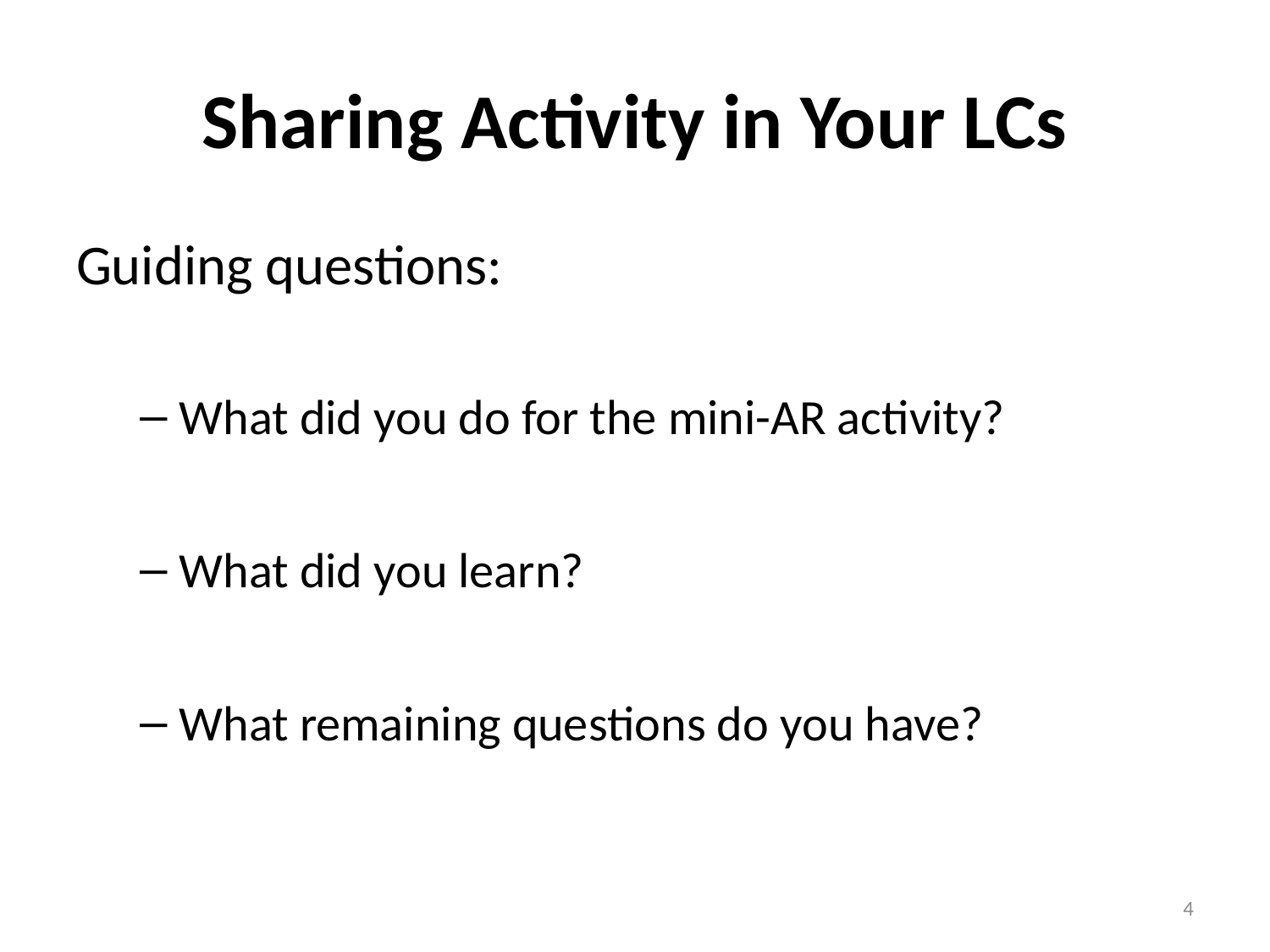

# Sharing Activity in Your LCs
Guiding questions:

What did you do for the mini-AR activity?

What did you learn?

What remaining questions do you have?
4